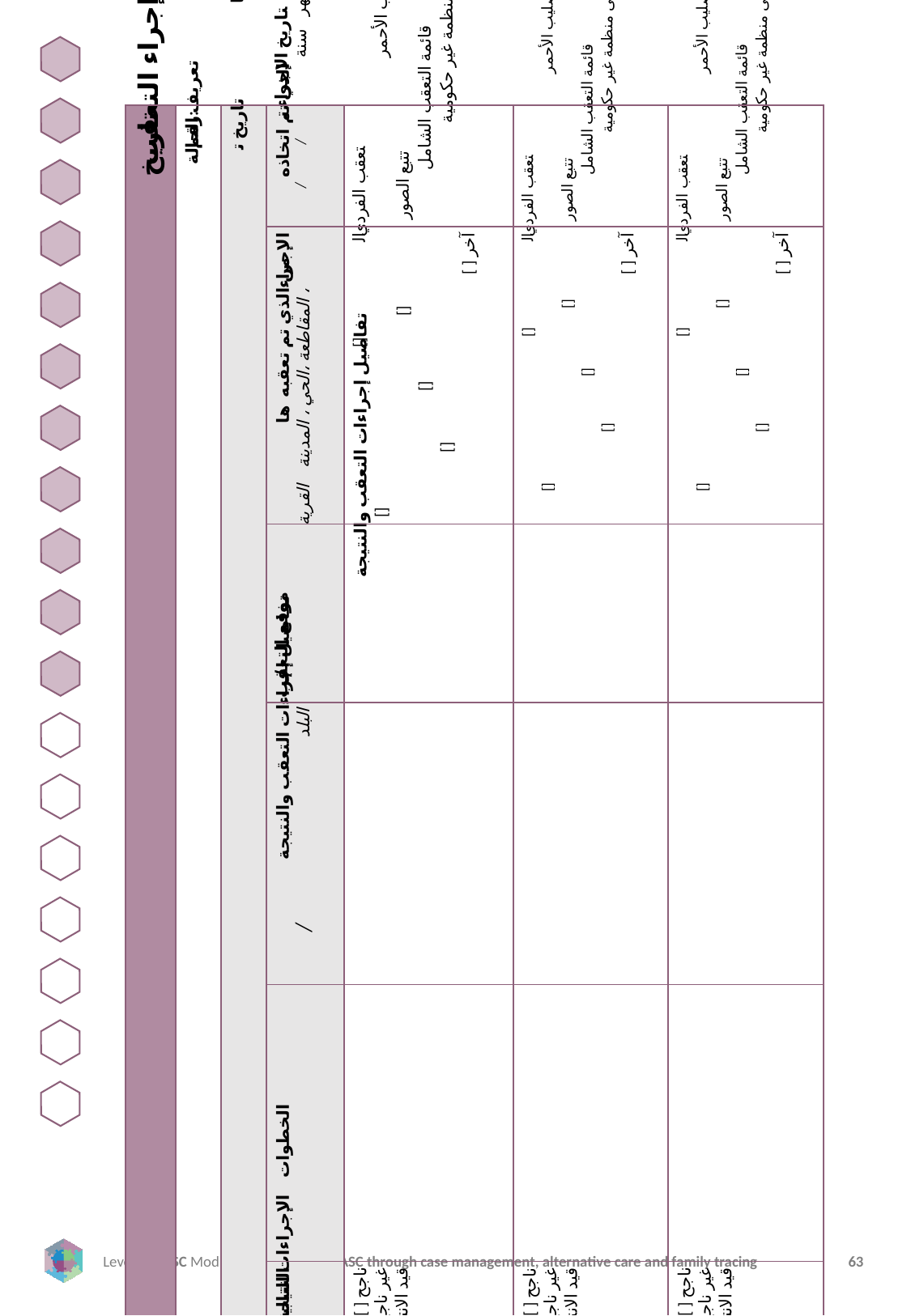

| تاريخ إجراء التعقب | رقم تعريف الحالة: | تاريخ تعقب الإجراءات التي تم اتخاذها | تتاريخ الإجراء يوم / شهر / سنة |  |  |  |
| --- | --- | --- | --- | --- | --- | --- |
|  |  |  | الإجراء الذي تم اتخاذه | [] التعقب الفردي [] الإحالة إلى اللجنة الدولية للصليب الأحمر [] تتبع الصور [] قائمة التعقب الشامل [] الإحالة إلى منظمة غير حكومية [ ] آخر | [] التعقب الفردي [] الإحالة إلى اللجنة الدولية للصليب الأحمر [] تتبع الصور [] قائمة التعقب الشامل [] الإحالة إلى منظمة غير حكومية [ ] آخر | [] التعقب الفردي [] الإحالة إلى اللجنة الدولية للصليب الأحمر [] تتبع الصور [] قائمة التعقب الشامل [] الإحالة إلى منظمة غير حكومية [ ] آخر |
|  |  |  | من الذي تم تعقبه/ها |  |  |  |
|  |  |  | موقع التعقب البلد ، المقاطعة ،الحي ، المدينة / القرية | تفاصيل إجراءات التعقب والنتيجة |  |  |
|  |  |  | تفاصيل إجراءات التعقب والنتيجة |  |  |  |
|  |  |  | النتيجة | [ ] ناجح [] غير ناجح [ ] قيد الانتظار | [ ] ناجح [] غير ناجح [ ] قيد الانتظار | [ ] ناجح [] غير ناجح [ ] قيد الانتظار |
|  |  |  | الخطوات / الإجراءات التالية |  |  |  |
| تتبع تاريخ العمل |  |  | تاريخ الإستحقاق يوم / شهر / سنة |  |  |  |